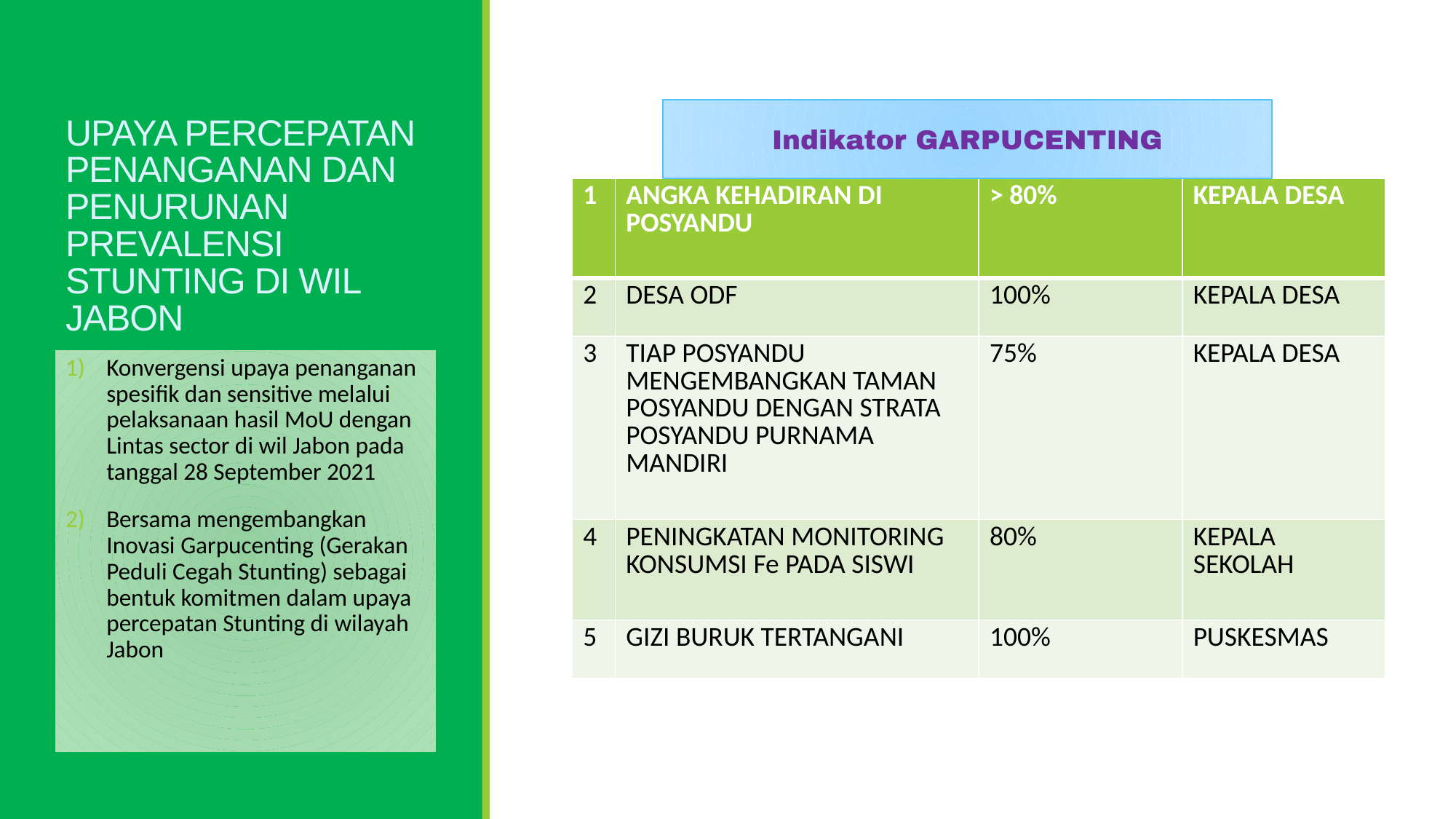

# UPAYA PERCEPATAN PENANGANAN DAN PENURUNAN PREVALENSI STUNTING DI WIL JABON
Indikator GARPUCENTING
| 1 | ANGKA KEHADIRAN DI POSYANDU | > 80% | KEPALA DESA |
| --- | --- | --- | --- |
| 2 | DESA ODF | 100% | KEPALA DESA |
| 3 | TIAP POSYANDU MENGEMBANGKAN TAMAN POSYANDU DENGAN STRATA POSYANDU PURNAMA MANDIRI | 75% | KEPALA DESA |
| 4 | PENINGKATAN MONITORING KONSUMSI Fe PADA SISWI | 80% | KEPALA SEKOLAH |
| 5 | GIZI BURUK TERTANGANI | 100% | PUSKESMAS |
Konvergensi upaya penanganan spesifik dan sensitive melalui pelaksanaan hasil MoU dengan Lintas sector di wil Jabon pada tanggal 28 September 2021
Bersama mengembangkan Inovasi Garpucenting (Gerakan Peduli Cegah Stunting) sebagai bentuk komitmen dalam upaya percepatan Stunting di wilayah Jabon